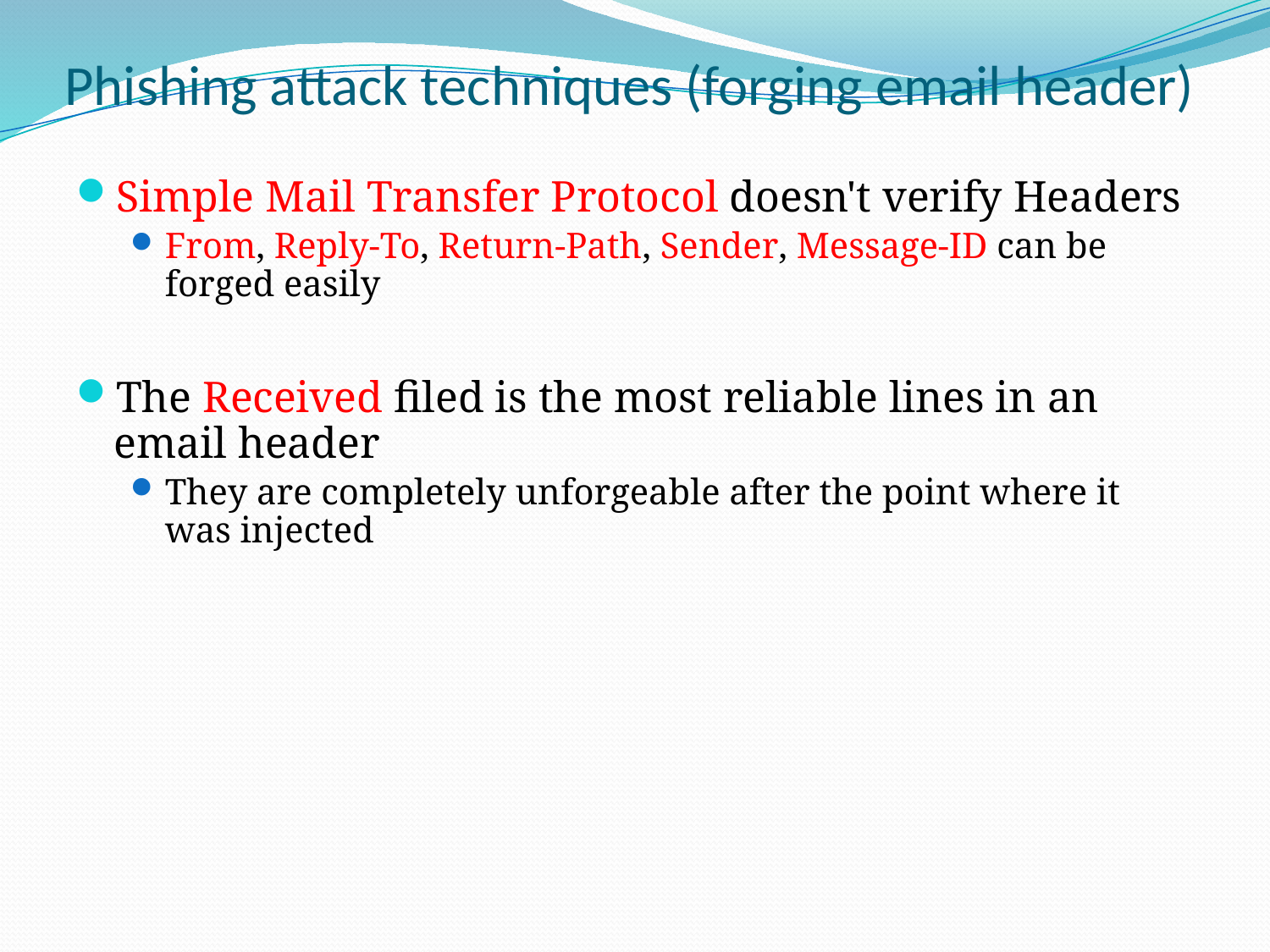

# Phishing attack techniques (forging email header)
Simple Mail Transfer Protocol doesn't verify Headers
From, Reply-To, Return-Path, Sender, Message-ID can be forged easily

The Received filed is the most reliable lines in an email header
They are completely unforgeable after the point where it was injected